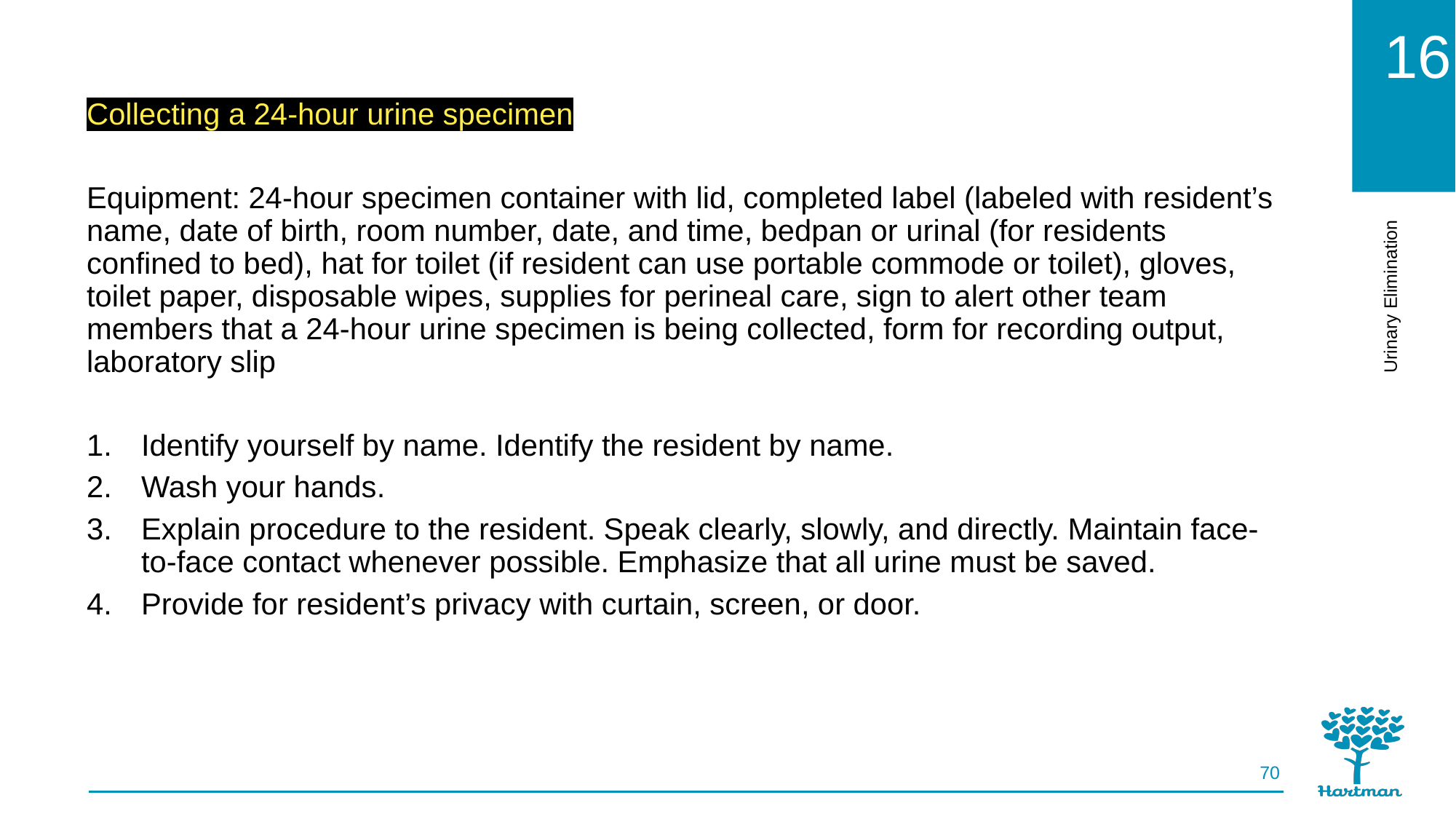

Collecting a 24-hour urine specimen

Equipment: 24-hour specimen container with lid, completed label (labeled with resident’s name, date of birth, room number, date, and time, bedpan or urinal (for residents confined to bed), hat for toilet (if resident can use portable commode or toilet), gloves, toilet paper, disposable wipes, supplies for perineal care, sign to alert other team members that a 24-hour urine specimen is being collected, form for recording output, laboratory slip

Identify yourself by name. Identify the resident by name.
Wash your hands.
Explain procedure to the resident. Speak clearly, slowly, and directly. Maintain face-to-face contact whenever possible. Emphasize that all urine must be saved.
Provide for resident’s privacy with curtain, screen, or door.

70